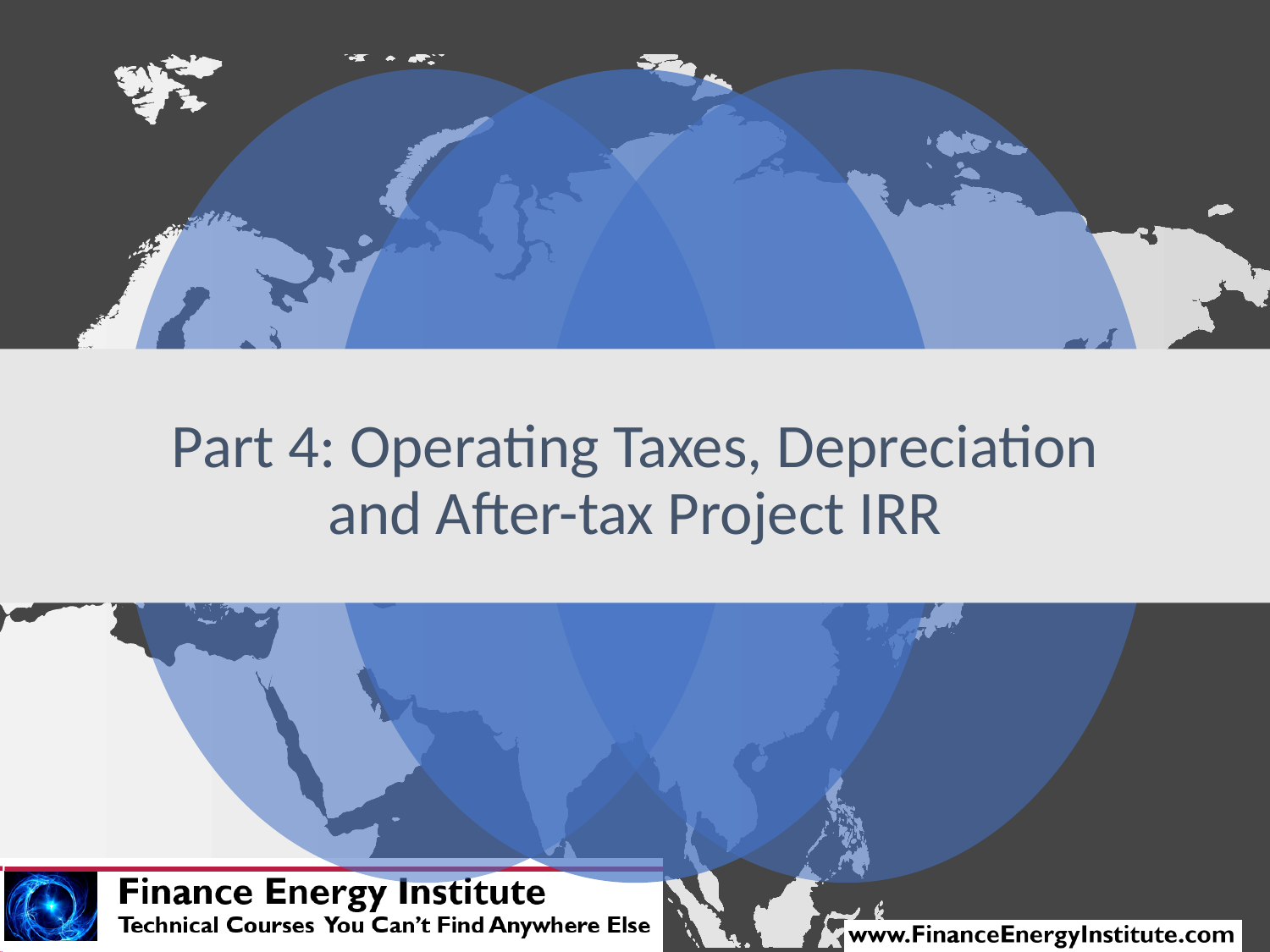

# Part 4: Operating Taxes, Depreciation and After-tax Project IRR